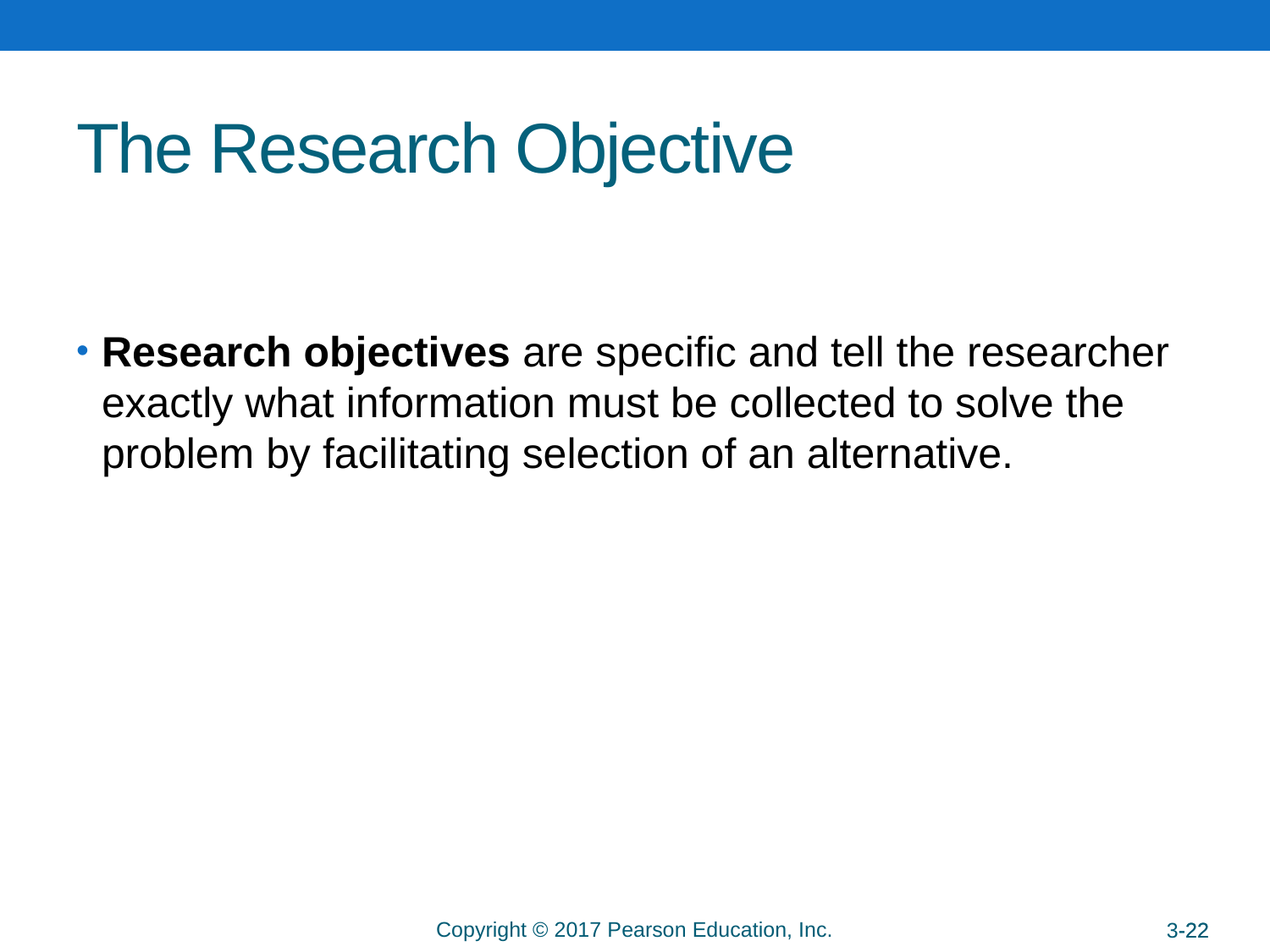

# The Research Objective
Research objectives are specific and tell the researcher exactly what information must be collected to solve the problem by facilitating selection of an alternative.